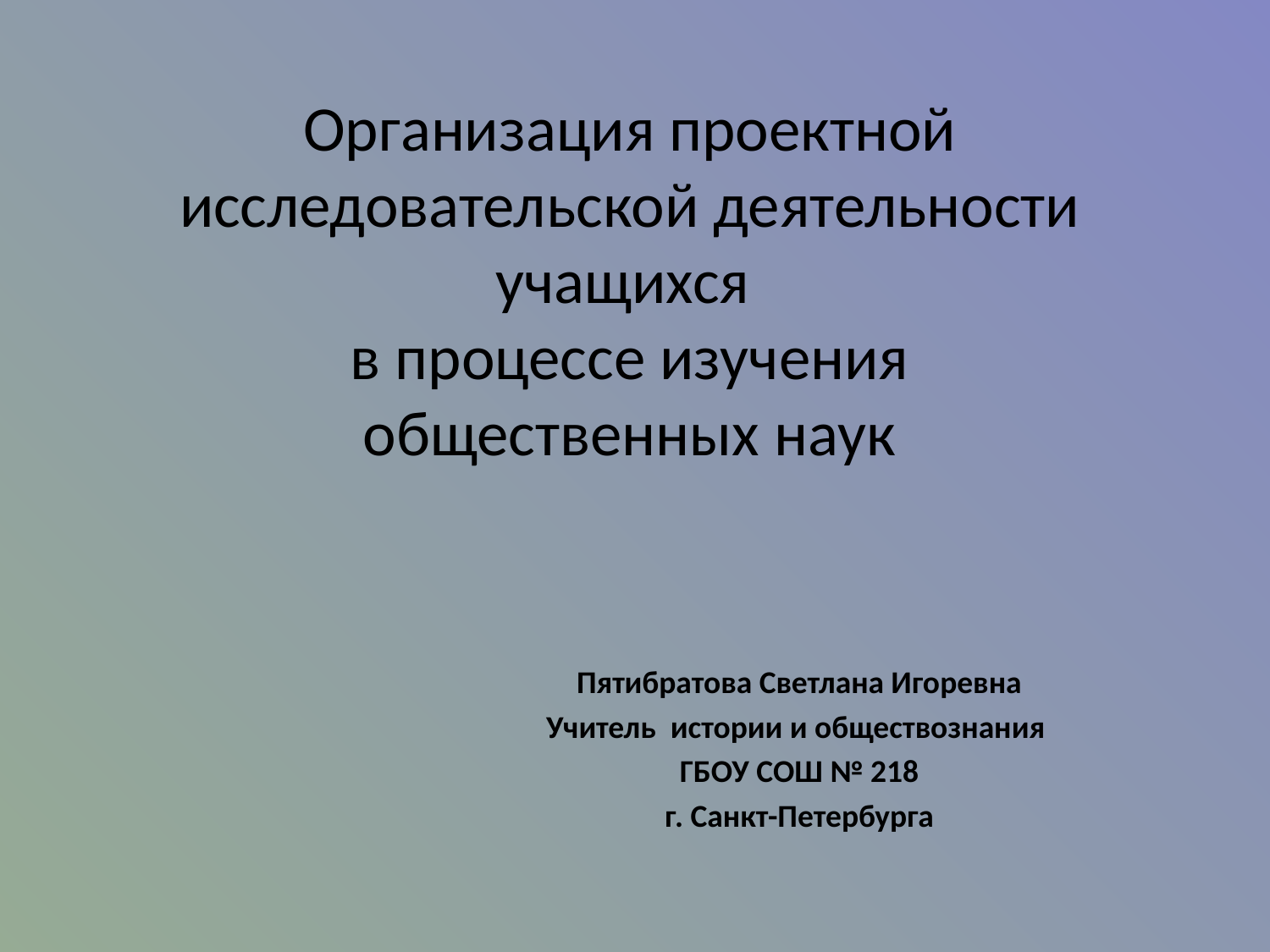

# Организация проектной исследовательской деятельности учащихся в процессе изучения общественных наук
Пятибратова Светлана Игоревна
Учитель  истории и обществознания
ГБОУ СОШ № 218
г. Санкт-Петербурга